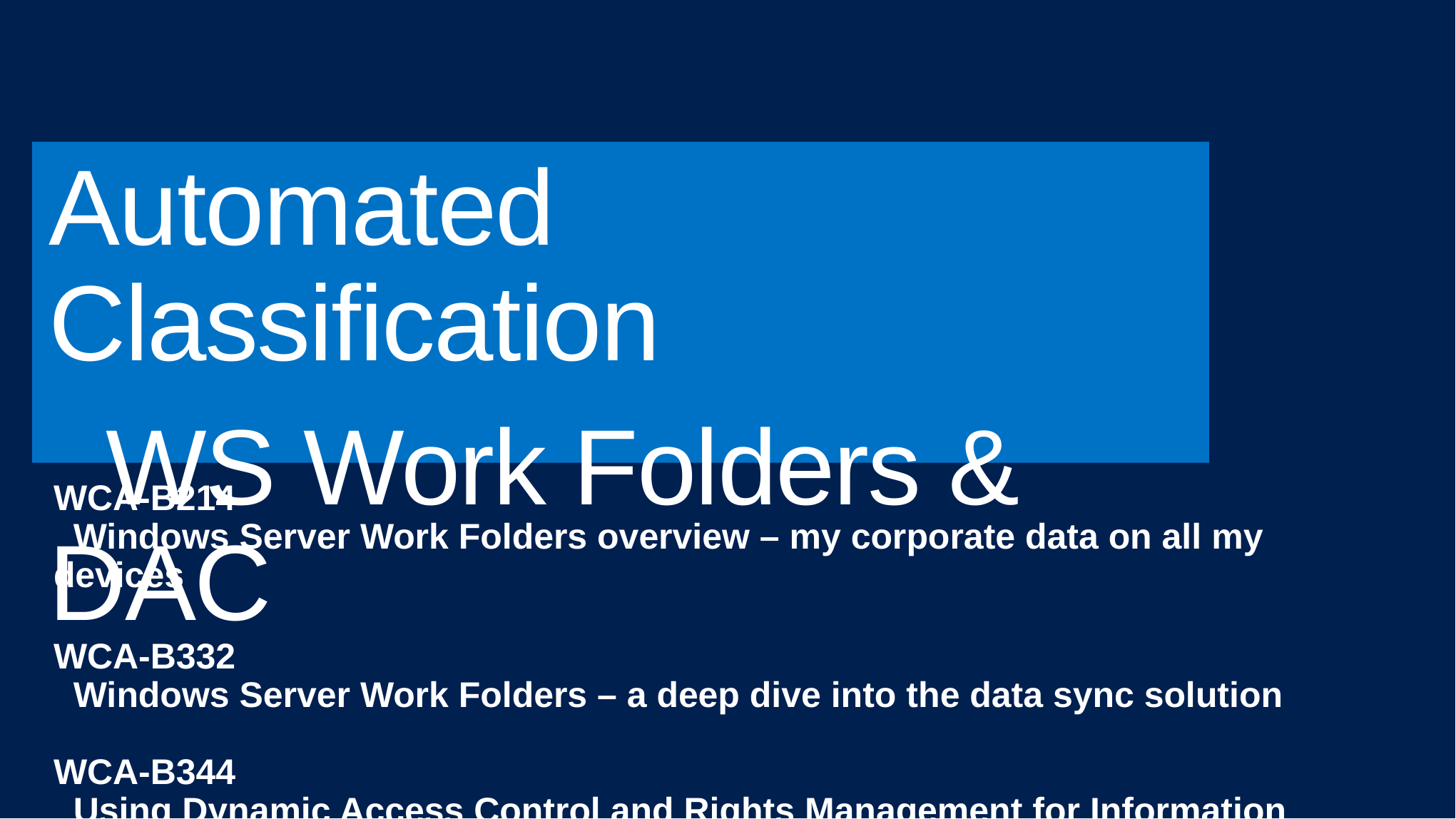

# Automated Classification WS Work Folders & DAC
WCA-B214
  Windows Server Work Folders overview – my corporate data on all my devices
WCA-B332
  Windows Server Work Folders – a deep dive into the data sync solution
WCA-B344
  Using Dynamic Access Control and Rights Management for Information Protection